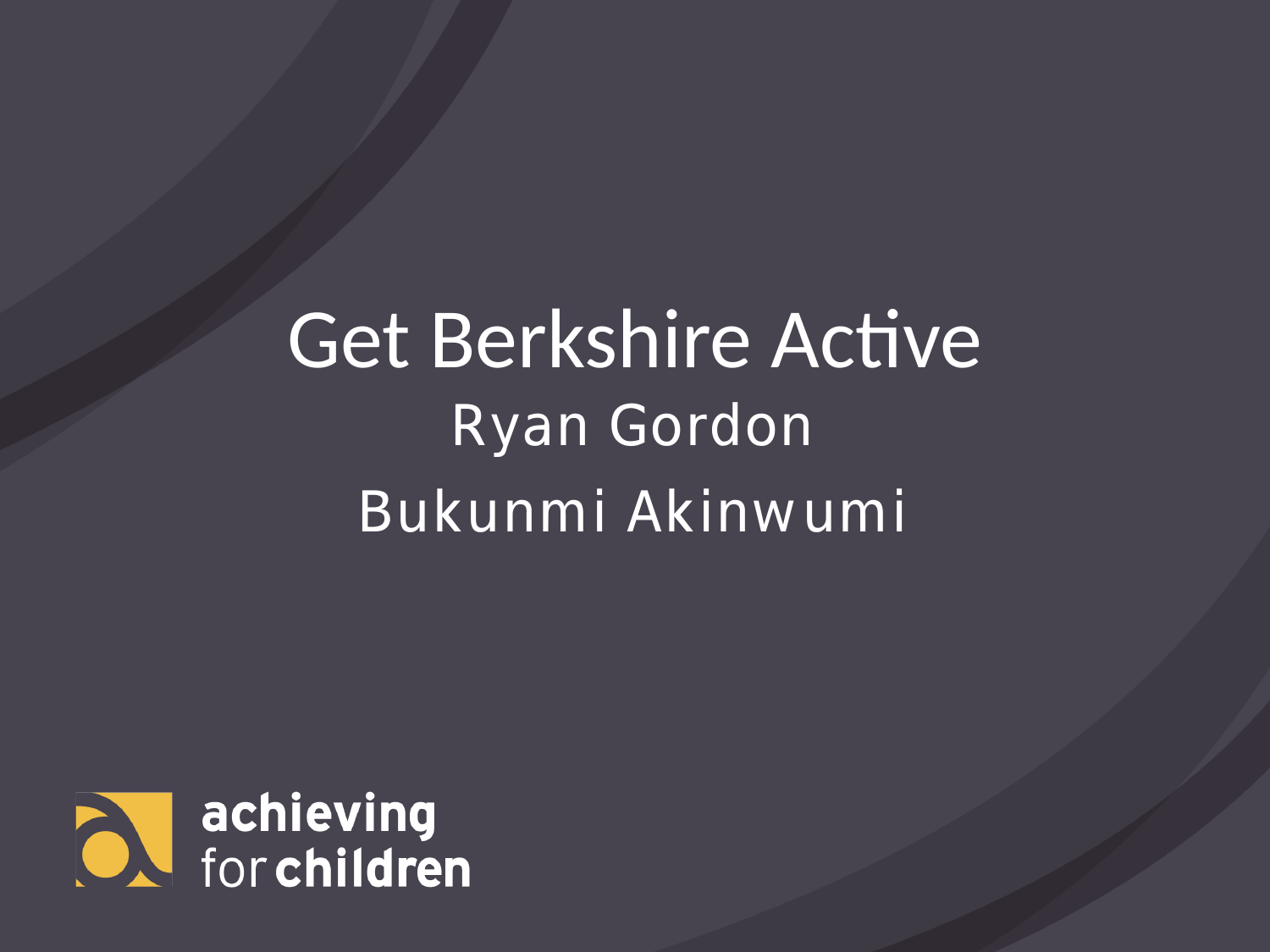

Get Berkshire Active
Ryan Gordon
Bukunmi Akinwumi